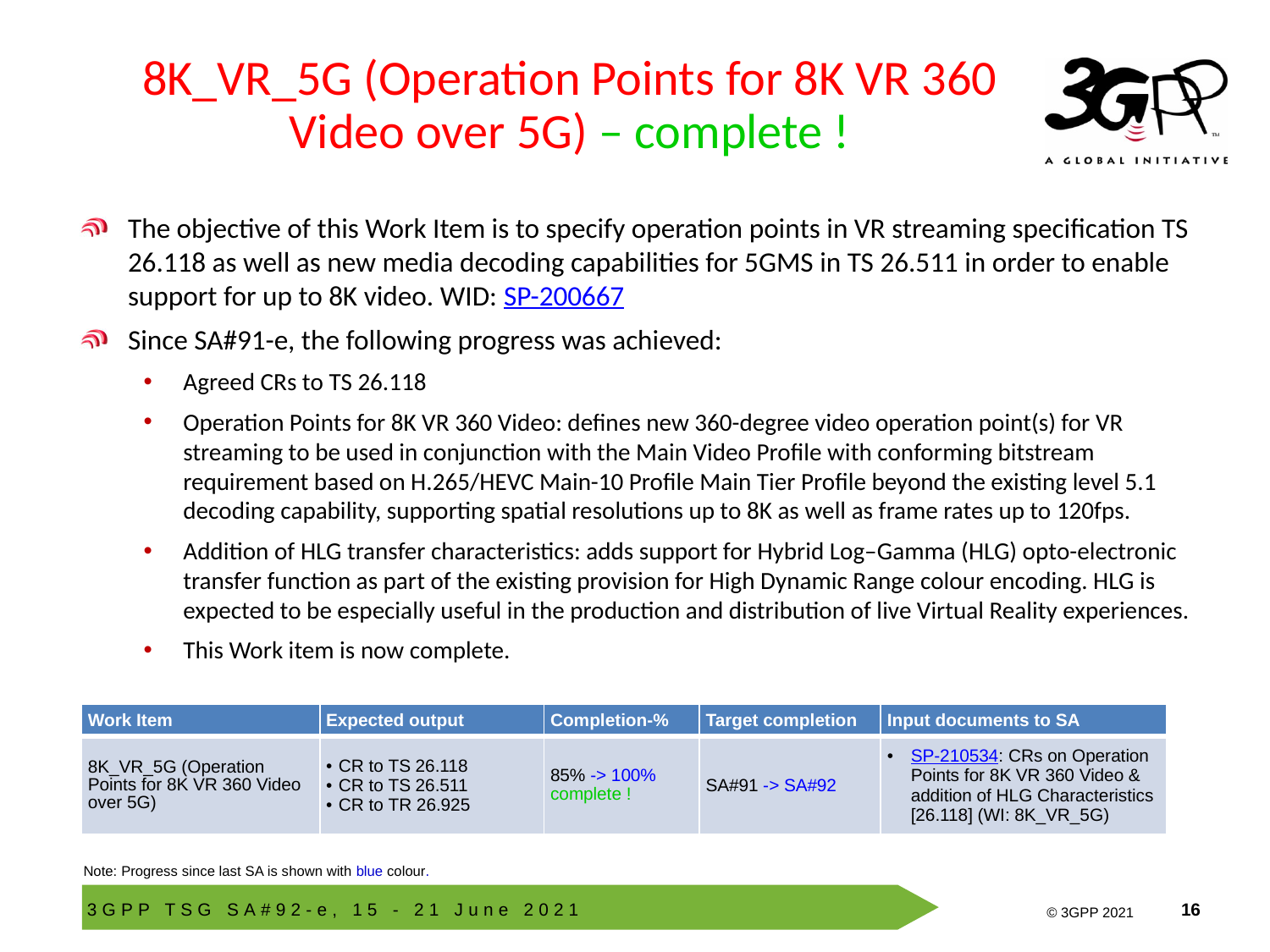

# 8K_VR_5G (Operation Points for 8K VR 360 Video over 5G) – complete !
The objective of this Work Item is to specify operation points in VR streaming specification TS 26.118 as well as new media decoding capabilities for 5GMS in TS 26.511 in order to enable support for up to 8K video. WID: SP-200667
Since SA#91-e, the following progress was achieved:
Agreed CRs to TS 26.118
Operation Points for 8K VR 360 Video: defines new 360-degree video operation point(s) for VR streaming to be used in conjunction with the Main Video Profile with conforming bitstream requirement based on H.265/HEVC Main-10 Profile Main Tier Profile beyond the existing level 5.1 decoding capability, supporting spatial resolutions up to 8K as well as frame rates up to 120fps.
Addition of HLG transfer characteristics: adds support for Hybrid Log–Gamma (HLG) opto-electronic transfer function as part of the existing provision for High Dynamic Range colour encoding. HLG is expected to be especially useful in the production and distribution of live Virtual Reality experiences.
This Work item is now complete.

| Work Item | Expected output | Completion-% | Target completion | Input documents to SA |
| --- | --- | --- | --- | --- |
| 8K\_VR\_5G (Operation Points for 8K VR 360 Video over 5G) | CR to TS 26.118 CR to TS 26.511 CR to TR 26.925 | 85% -> 100% complete ! | SA#91 -> SA#92 | SP-210534: CRs on Operation Points for 8K VR 360 Video & addition of HLG Characteristics [26.118] (WI: 8K\_VR\_5G) |
Note: Progress since last SA is shown with blue colour.